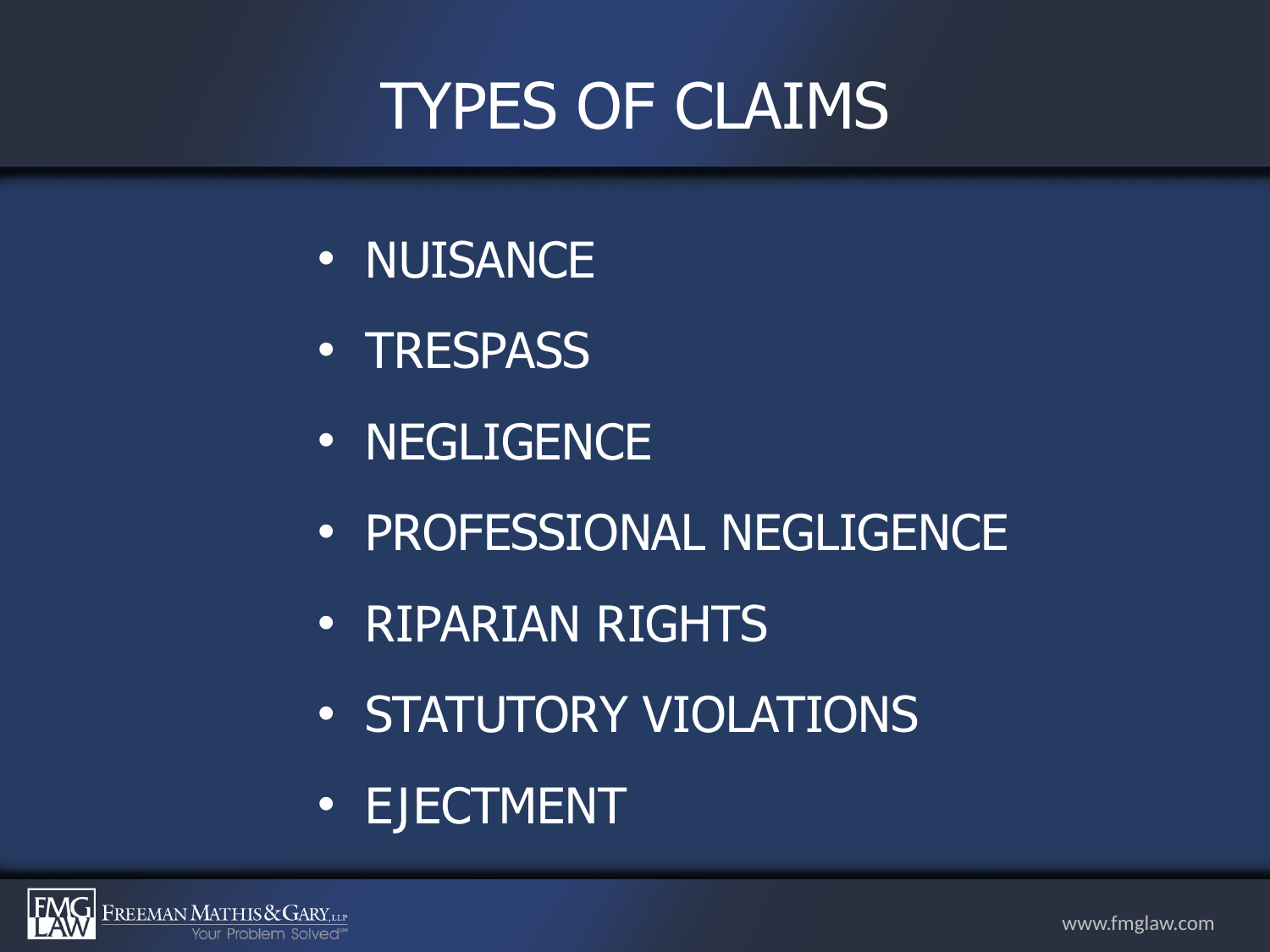

# TYPES OF CLAIMS
NUISANCE
TRESPASS
NEGLIGENCE
PROFESSIONAL NEGLIGENCE
RIPARIAN RIGHTS
STATUTORY VIOLATIONS
EJECTMENT